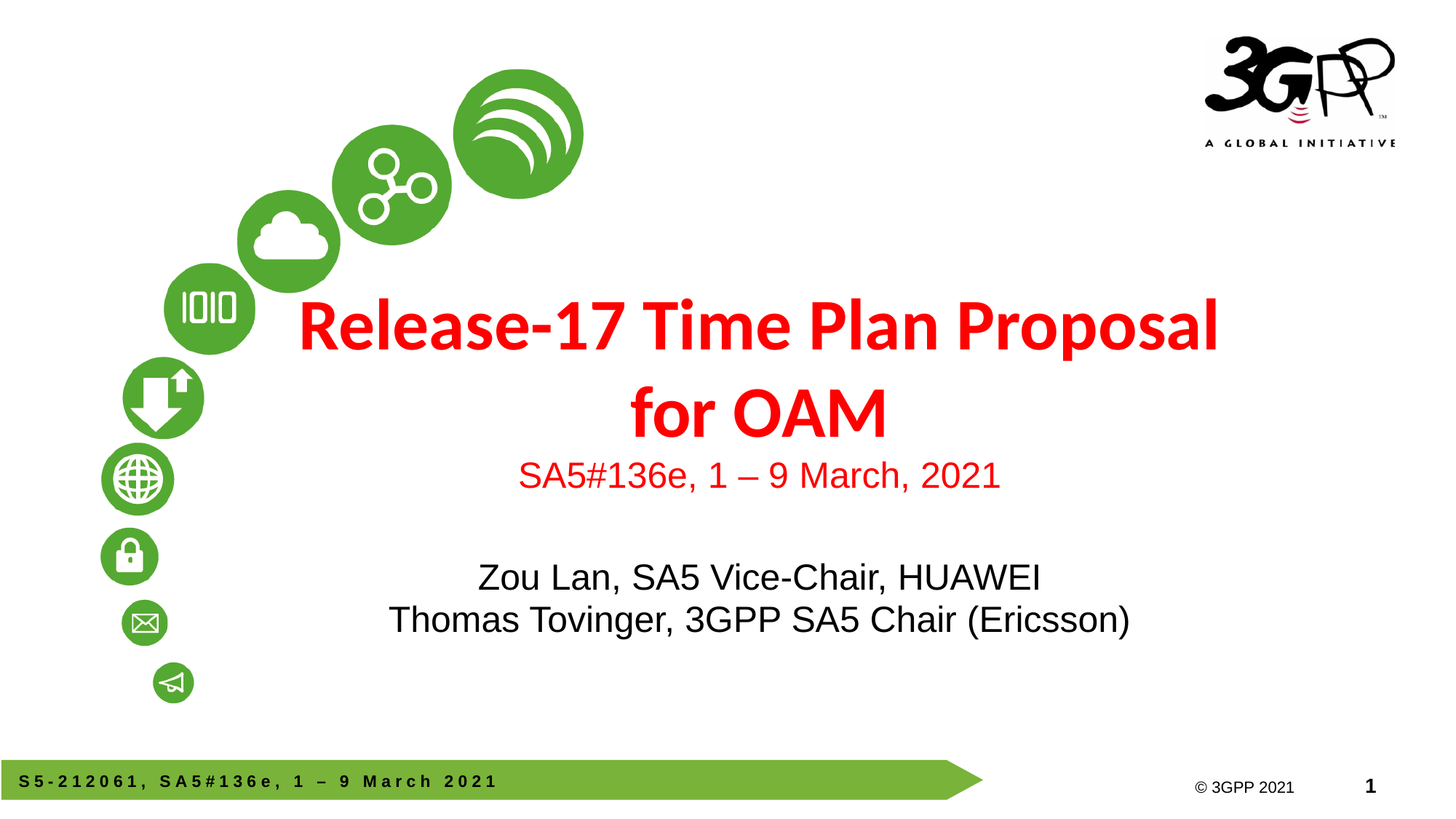

# Release-17 Time Plan Proposal for OAM SA5#136e, 1 – 9 March, 2021
Zou Lan, SA5 Vice-Chair, HUAWEI
Thomas Tovinger, 3GPP SA5 Chair (Ericsson)